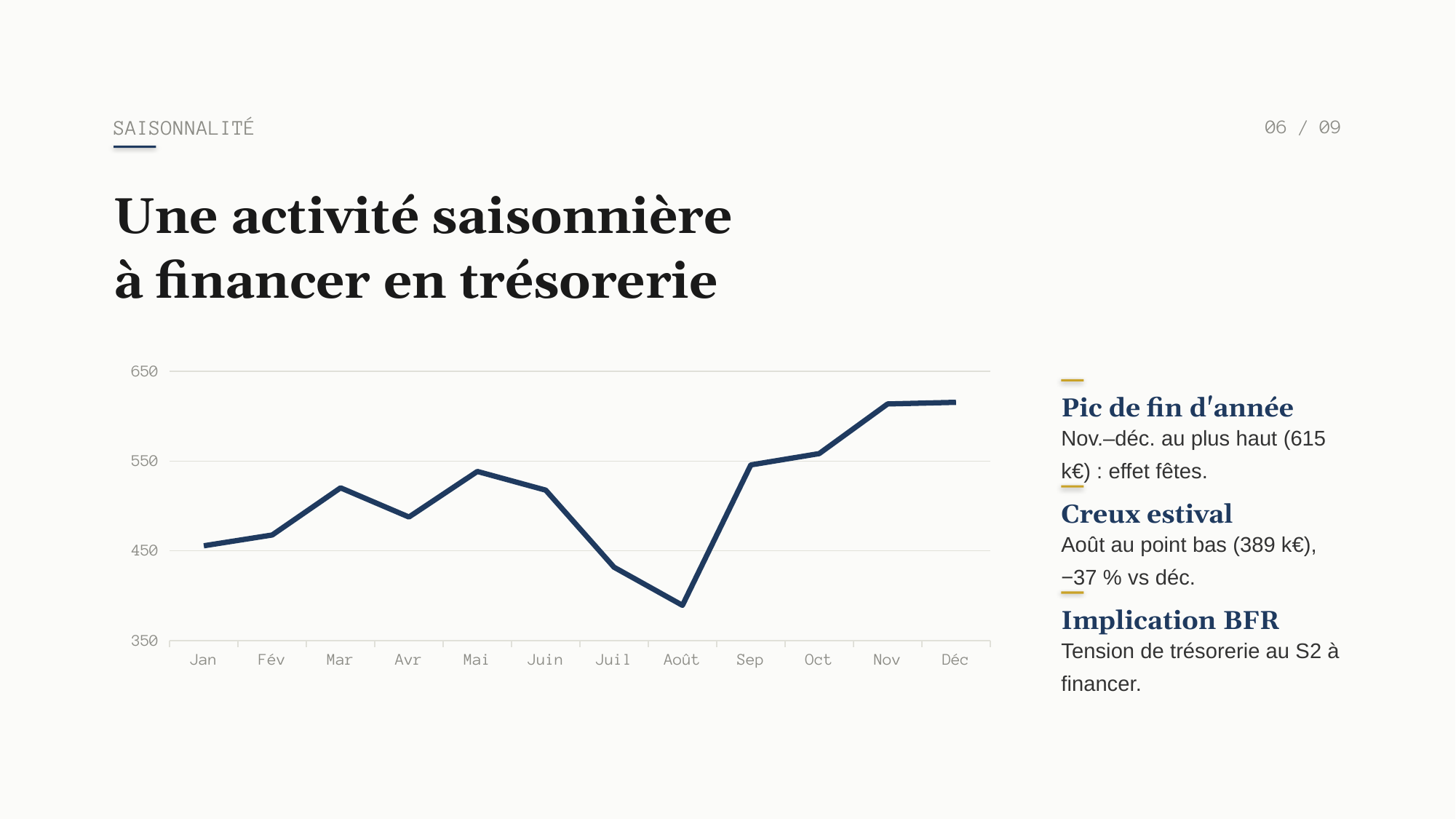

SAISONNALITÉ
06 / 09

Une activité saisonnière
à financer en trésorerie

### Chart

| Category | CA mensuel (k€) |
|---|---|
| Jan | 455.6 |
| Fév | 467.6 |
| Mar | 520.2 |
| Avr | 487.6 |
| Mai | 538.4 |
| Juin | 517.6 |
| Juil | 431.7 |
| Août | 389.3 |
| Sep | 545.7 |
| Oct | 558.3 |
| Nov | 613.6 |
| Déc | 615.4 |
Pic de fin d'année
Nov.–déc. au plus haut (615 k€) : effet fêtes.

Creux estival
Août au point bas (389 k€), −37 % vs déc.

Implication BFR
Tension de trésorerie au S2 à financer.